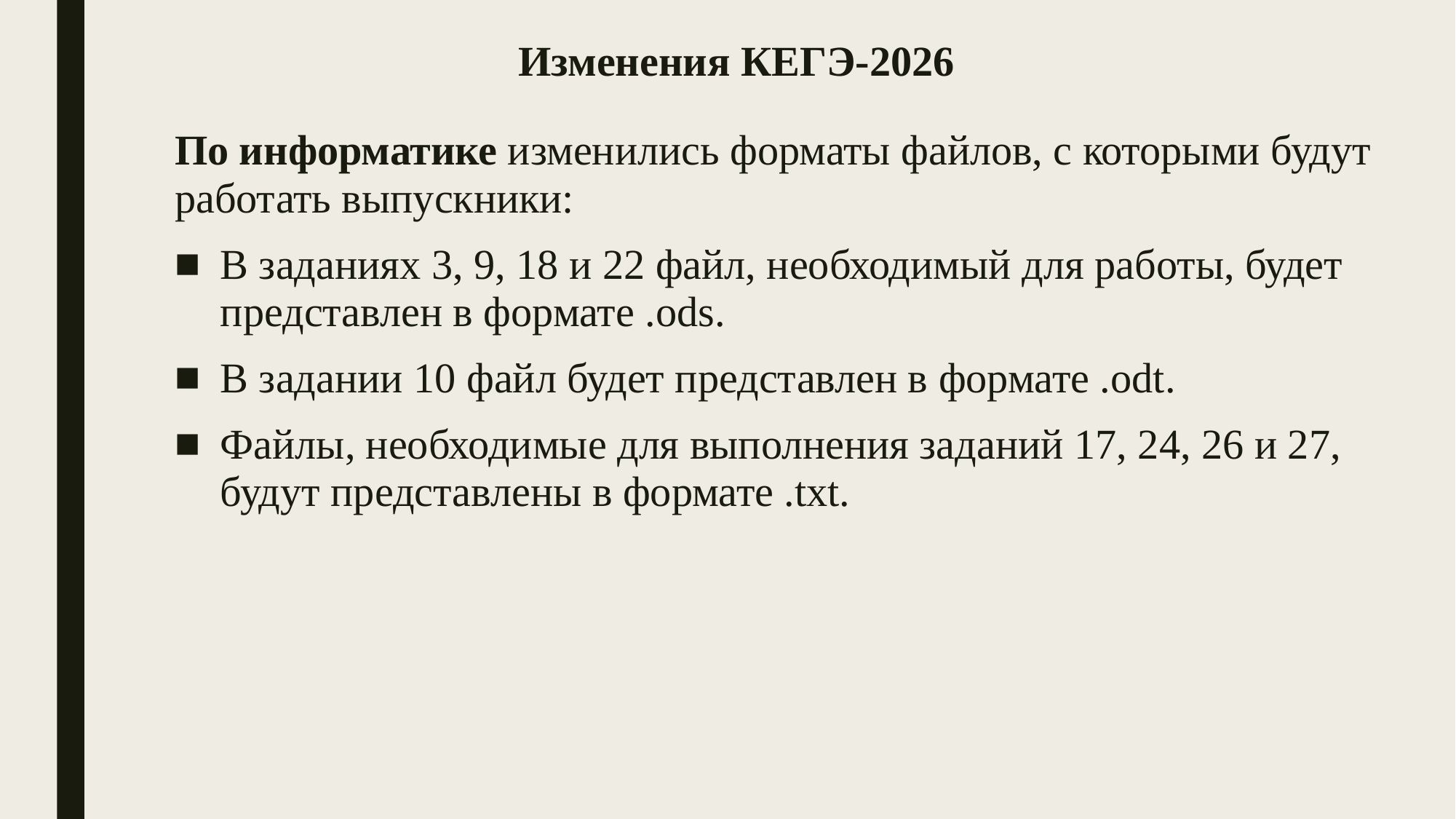

# Изменения КЕГЭ-2026
По информатике изменились форматы файлов, с которыми будут работать выпускники:
В заданиях 3, 9, 18 и 22 файл, необходимый для работы, будет представлен в формате .ods.
В задании 10 файл будет представлен в формате .odt.
Файлы, необходимые для выполнения заданий 17, 24, 26 и 27, будут представлены в формате .txt.